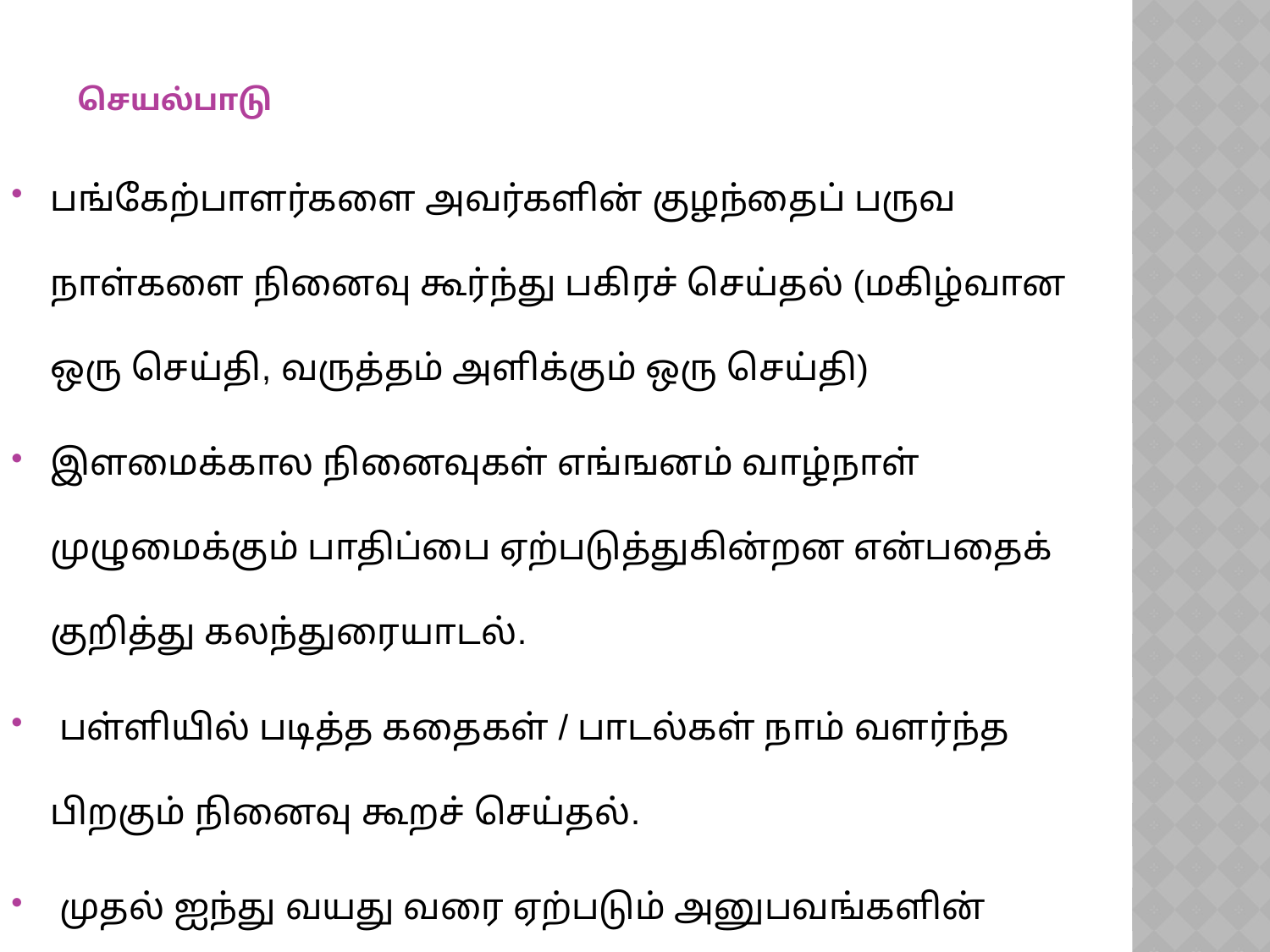

# செயல்பாடு
பங்கேற்பாளர்களை அவர்களின் குழந்தைப் பருவ நாள்களை நினைவு கூர்ந்து பகிரச் செய்தல் (மகிழ்வான ஒரு செய்தி, வருத்தம் அளிக்கும் ஒரு செய்தி)
இளமைக்கால நினைவுகள் எங்ஙனம் வாழ்நாள் முழுமைக்கும் பாதிப்பை ஏற்படுத்துகின்றன என்பதைக் குறித்து கலந்துரையாடல்.
 பள்ளியில் படித்த கதைகள் / பாடல்கள் நாம் வளர்ந்த பிறகும் நினைவு கூறச் செய்தல்.
 முதல் ஐந்து வயது வரை ஏற்படும் அனுபவங்களின் முக்கியத்துவத்தை வலியுறுத்துதல்